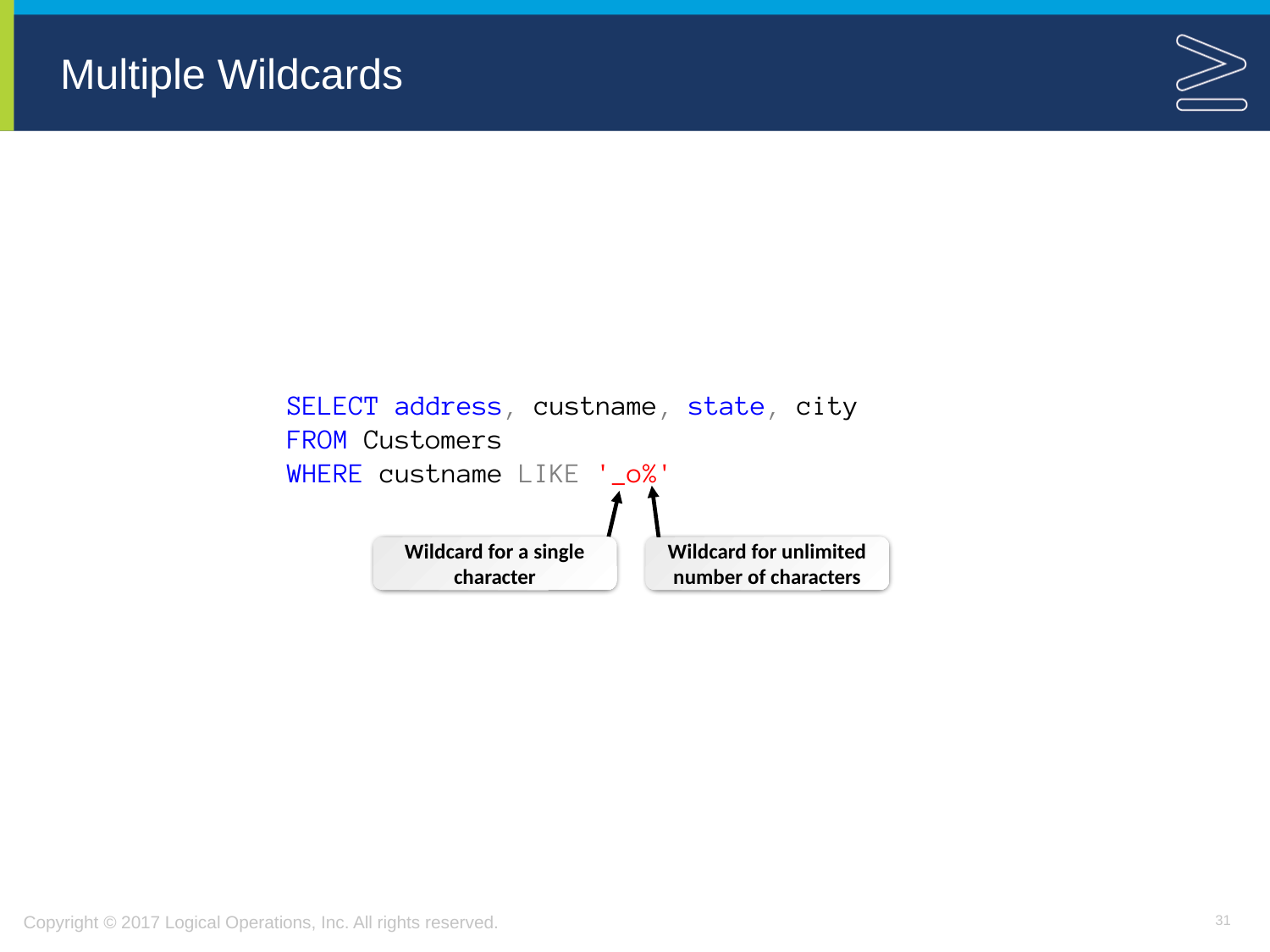

# Multiple Wildcards
SELECT address, custname, state, city
FROM Customers
WHERE custname LIKE '_o%'

Wildcard for a single character
Wildcard for unlimited number of characters
31